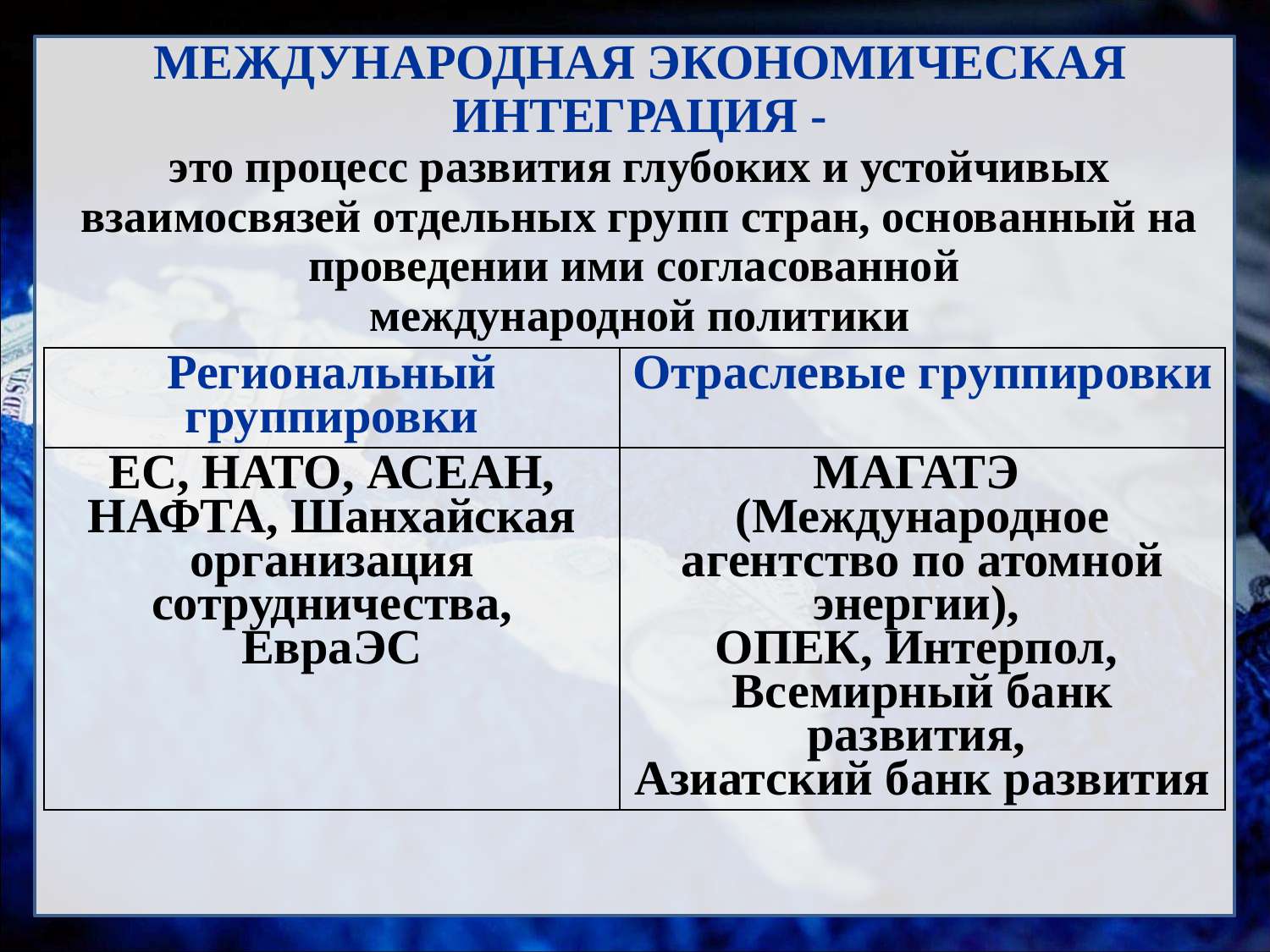

# МЕЖДУНАРОДНАЯ ЭКОНОМИЧЕСКАЯ ИНТЕГРАЦИЯ - это процесс развития глубоких и устойчивых взаимосвязей отдельных групп стран, основанный на проведении ими согласованной международной политики
| Региональный группировки | Отраслевые группировки |
| --- | --- |
| ЕС, НАТО, АСЕАН, НАФТА, Шанхайская организация сотрудничества, ЕвраЭС | МАГАТЭ (Международное агентство по атомной энергии), ОПЕК, Интерпол, Всемирный банк развития, Азиатский банк развития |